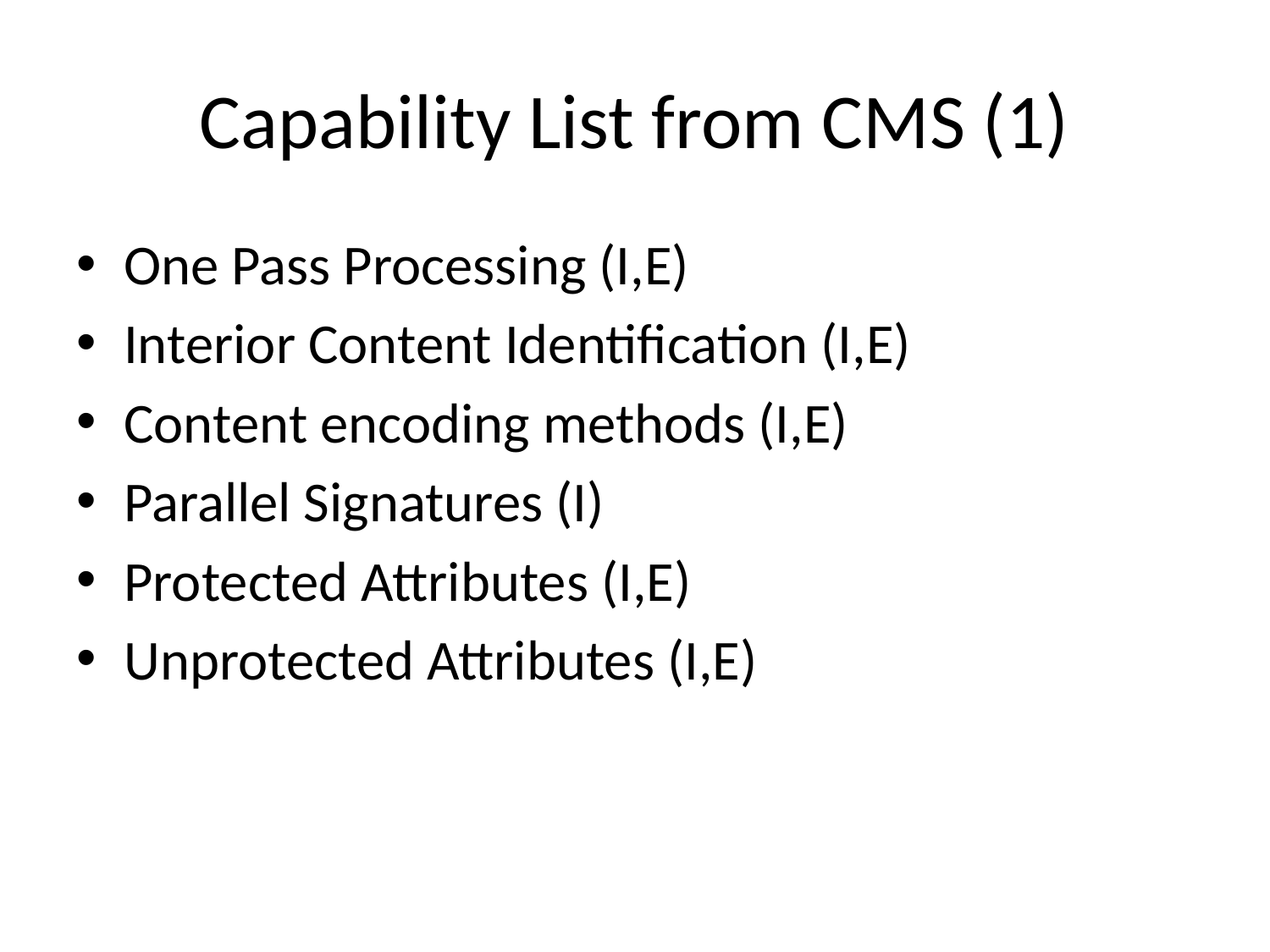

# Capability List from CMS (1)
One Pass Processing (I,E)
Interior Content Identification (I,E)
Content encoding methods (I,E)
Parallel Signatures (I)
Protected Attributes (I,E)
Unprotected Attributes (I,E)